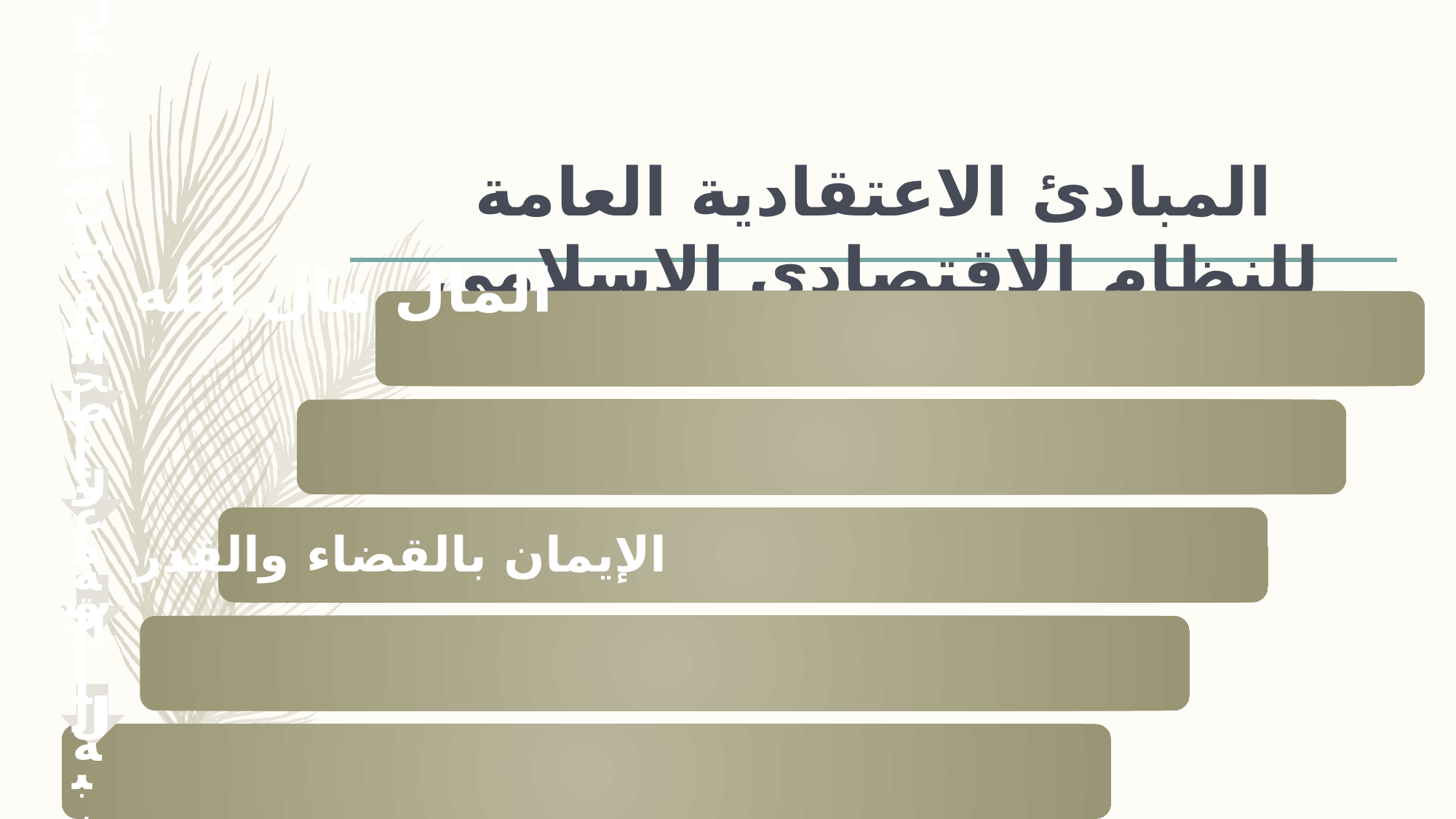

# المبادئ الاعتقادية العامة للنظام الاقتصادي الإسلامي
المال مال الله